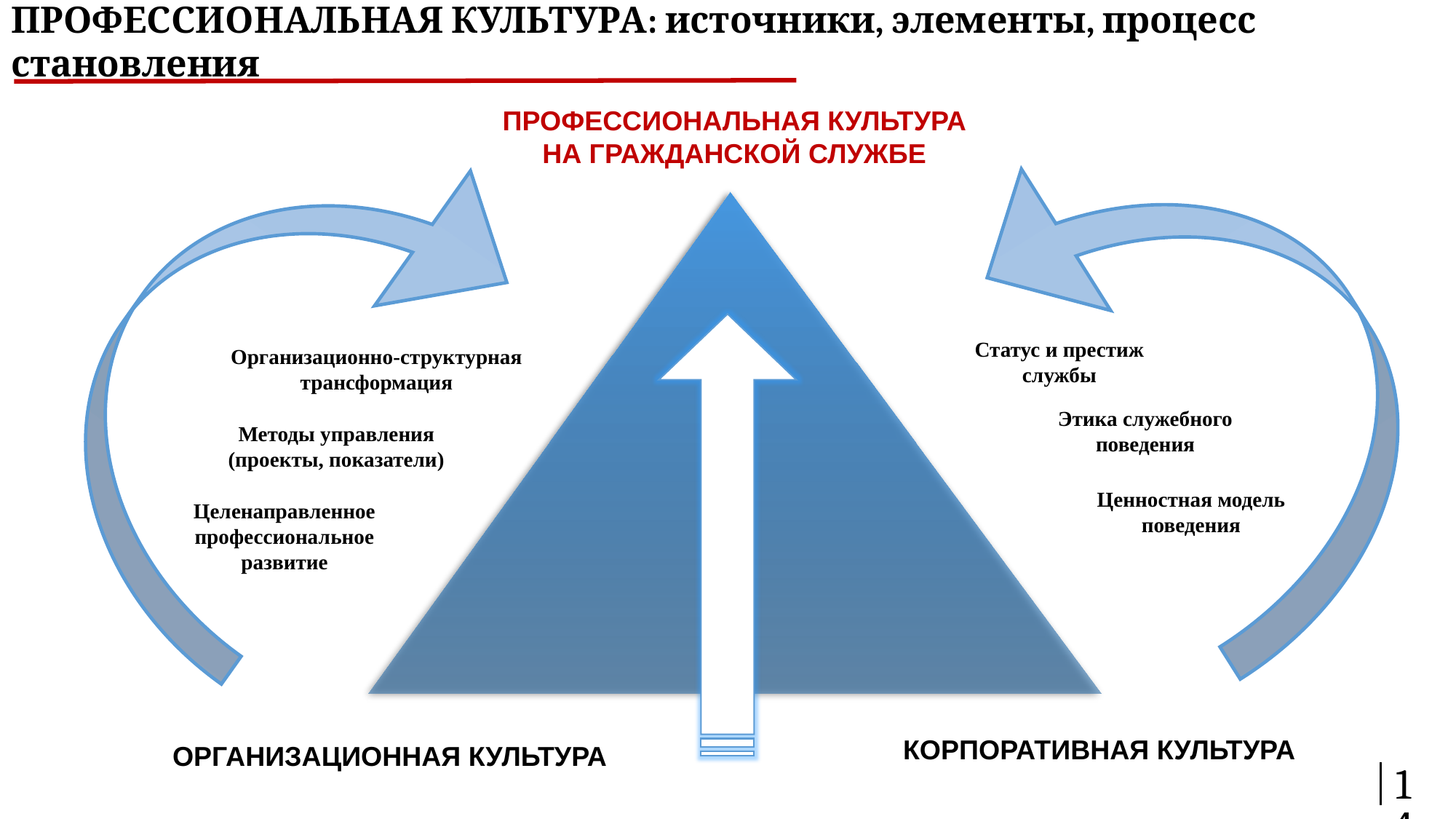

ПРОФЕССИОНАЛЬНАЯ КУЛЬТУРА: источники, элементы, процесс становления

ПРОФЕССИОНАЛЬНАЯ КУЛЬТУРА НА ГРАЖДАНСКОЙ СЛУЖБЕ

Статус и престиж службы
Организационно-структурная трансформация
Этика служебного поведения
Методы управления (проекты, показатели)

Ценностная модель поведения
Целенаправленное профессиональное развитие
КОРПОРАТИВНАЯ КУЛЬТУРА
ОРГАНИЗАЦИОННАЯ КУЛЬТУРА
14